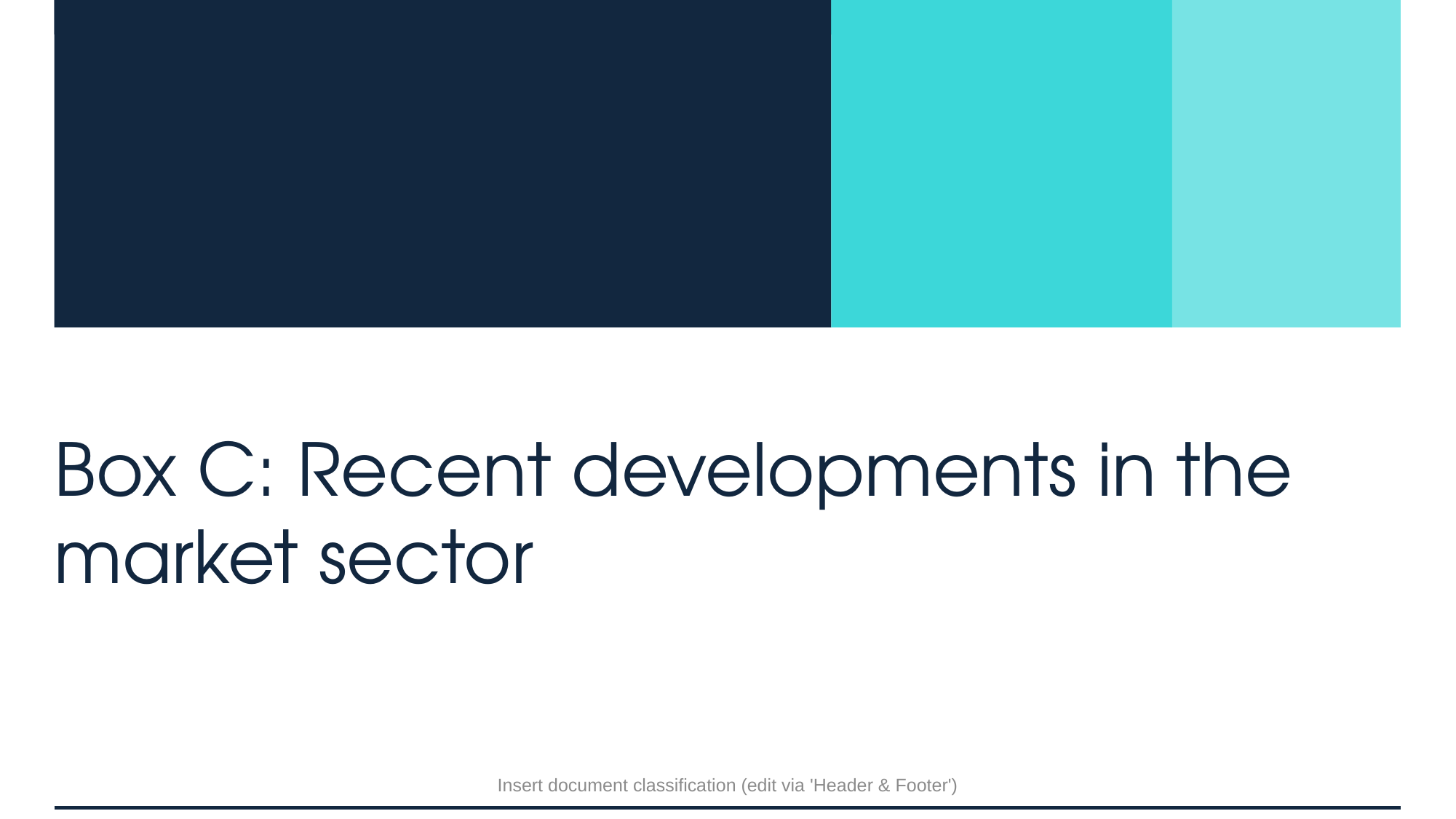

# Box C: Recent developments in the market sector
Insert document classification (edit via 'Header & Footer')